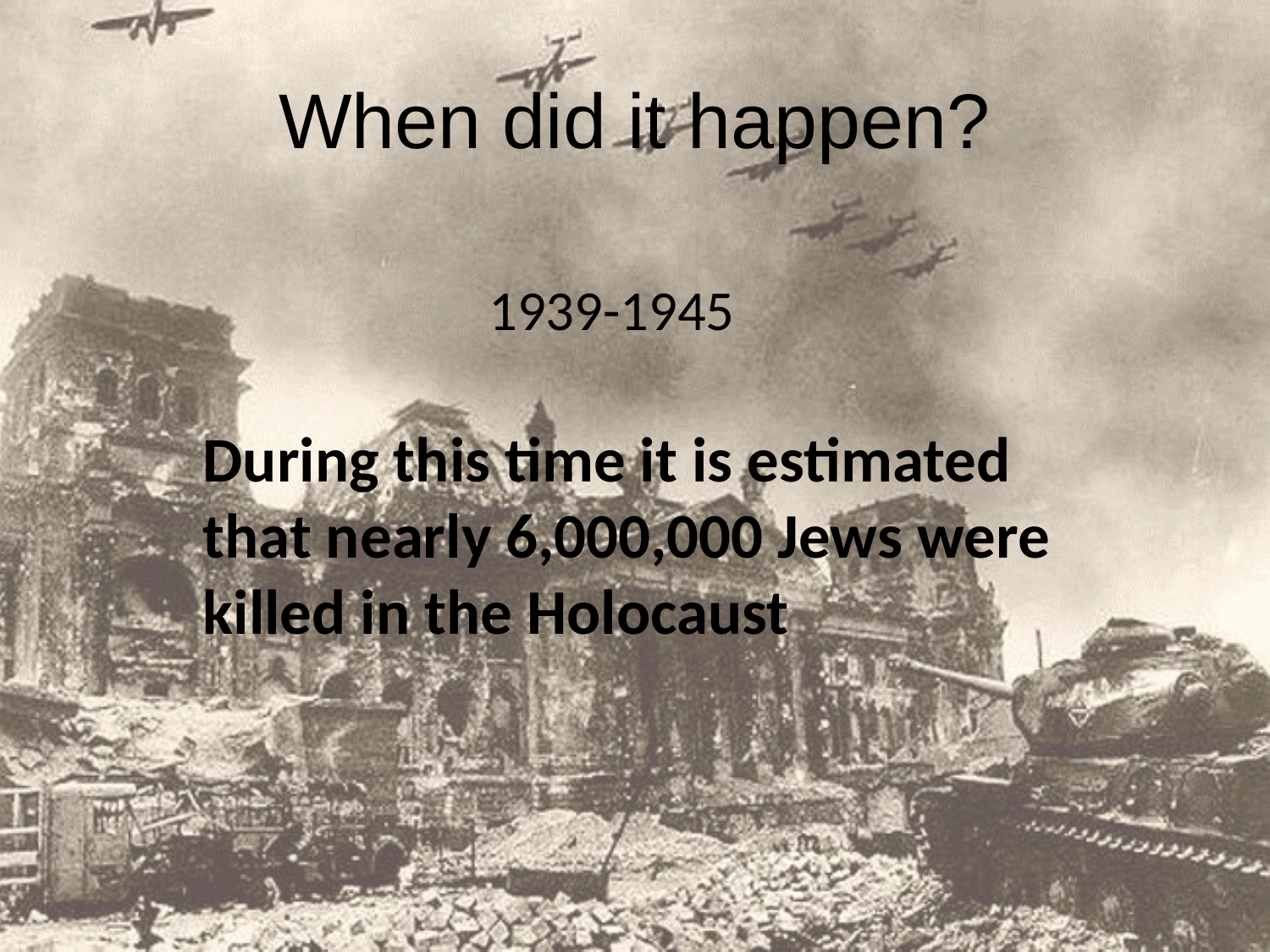

# When did it happen?
1939-1945
During this time it is estimated that nearly 6,000,000 Jews were killed in the Holocaust